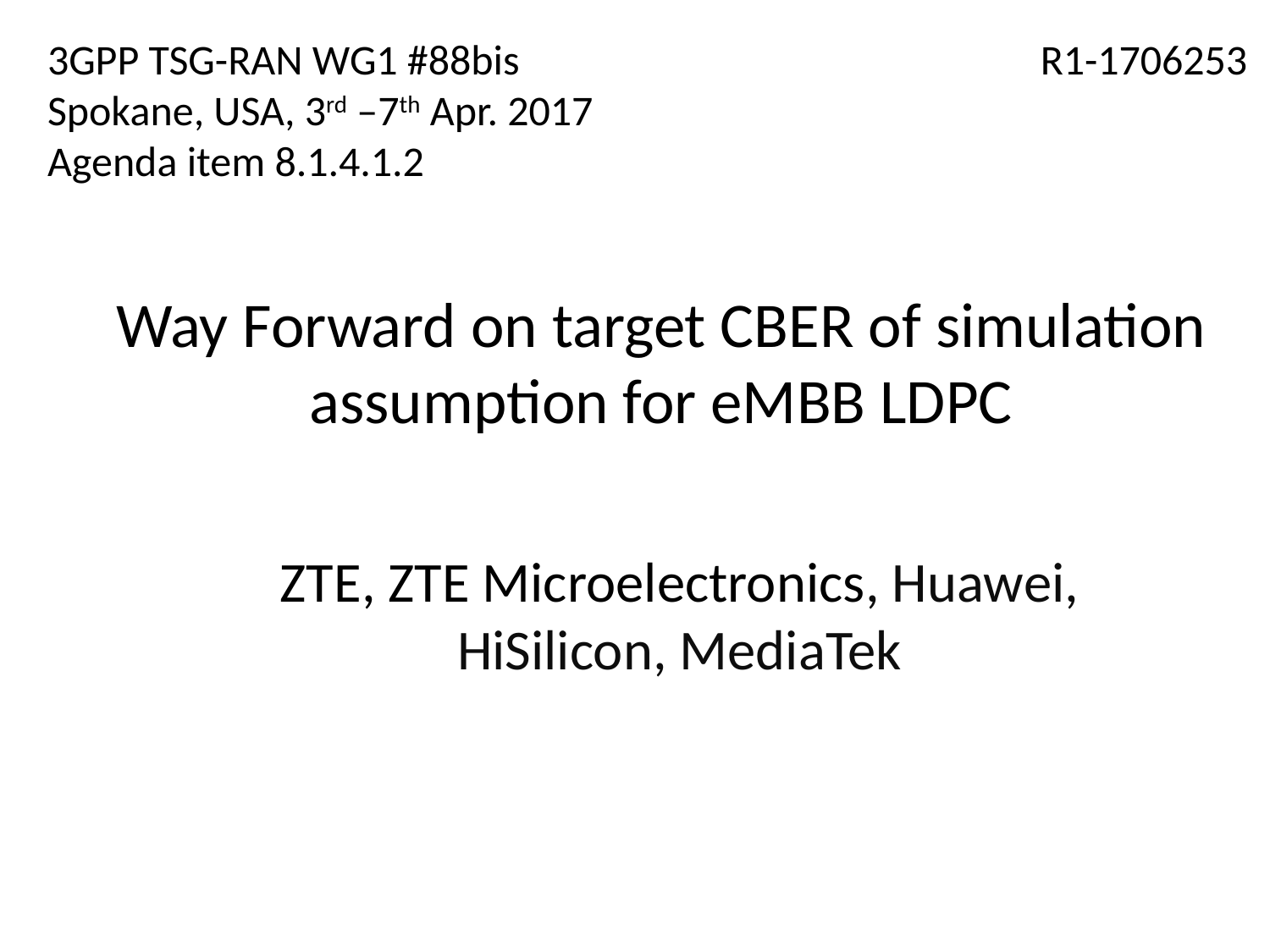

3GPP TSG-RAN WG1 #88bis
Spokane, USA, 3rd –7th Apr. 2017
Agenda item 8.1.4.1.2
R1-1706253
# Way Forward on target CBER of simulation assumption for eMBB LDPC
ZTE, ZTE Microelectronics, Huawei, HiSilicon, MediaTek